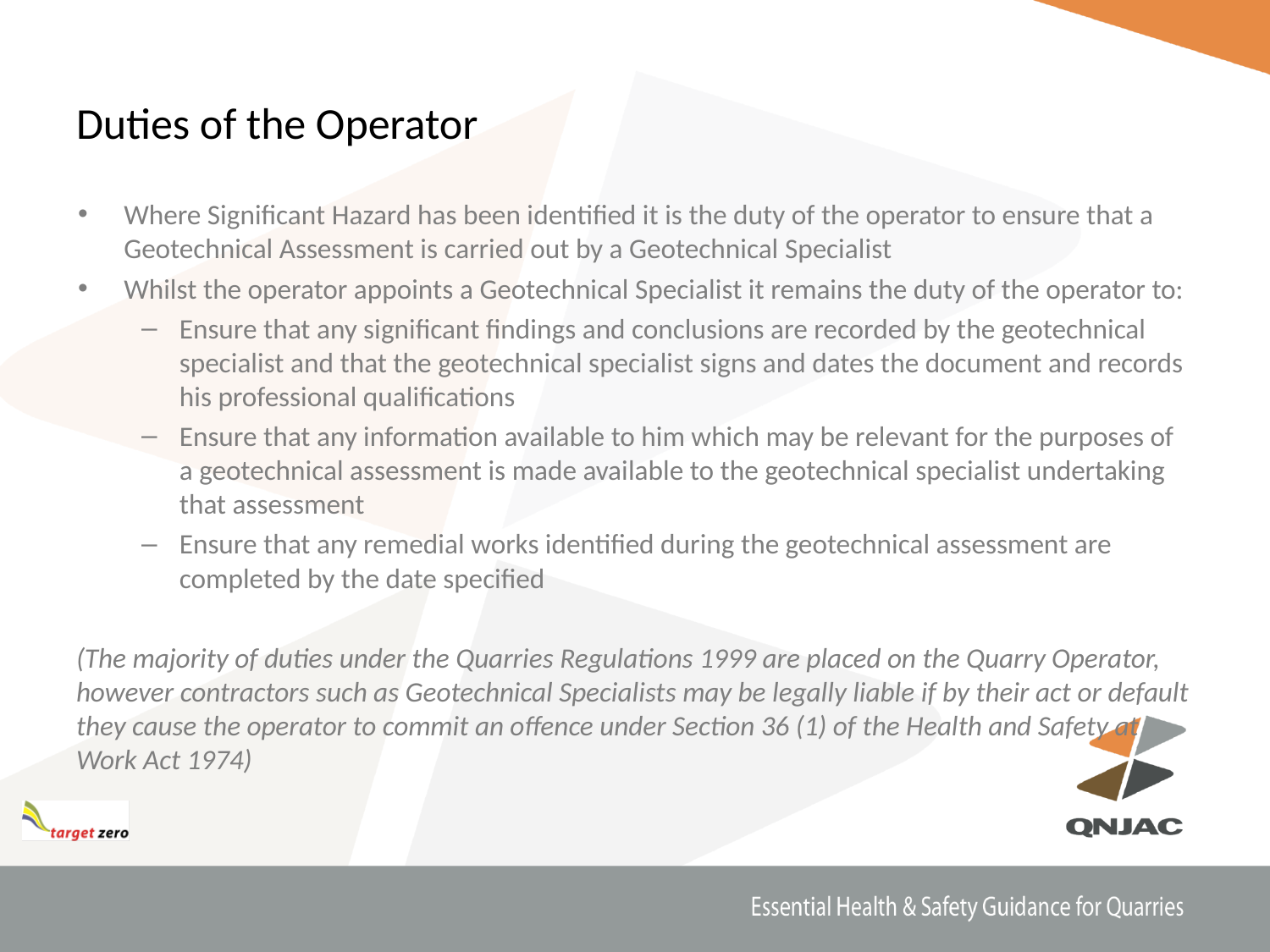

# Duties of the Operator
Where Significant Hazard has been identified it is the duty of the operator to ensure that a Geotechnical Assessment is carried out by a Geotechnical Specialist
Whilst the operator appoints a Geotechnical Specialist it remains the duty of the operator to:
Ensure that any significant findings and conclusions are recorded by the geotechnical specialist and that the geotechnical specialist signs and dates the document and records his professional qualifications
Ensure that any information available to him which may be relevant for the purposes of a geotechnical assessment is made available to the geotechnical specialist undertaking that assessment
Ensure that any remedial works identified during the geotechnical assessment are completed by the date specified

(The majority of duties under the Quarries Regulations 1999 are placed on the Quarry Operator, however contractors such as Geotechnical Specialists may be legally liable if by their act or default they cause the operator to commit an offence under Section 36 (1) of the Health and Safety at Work Act 1974)